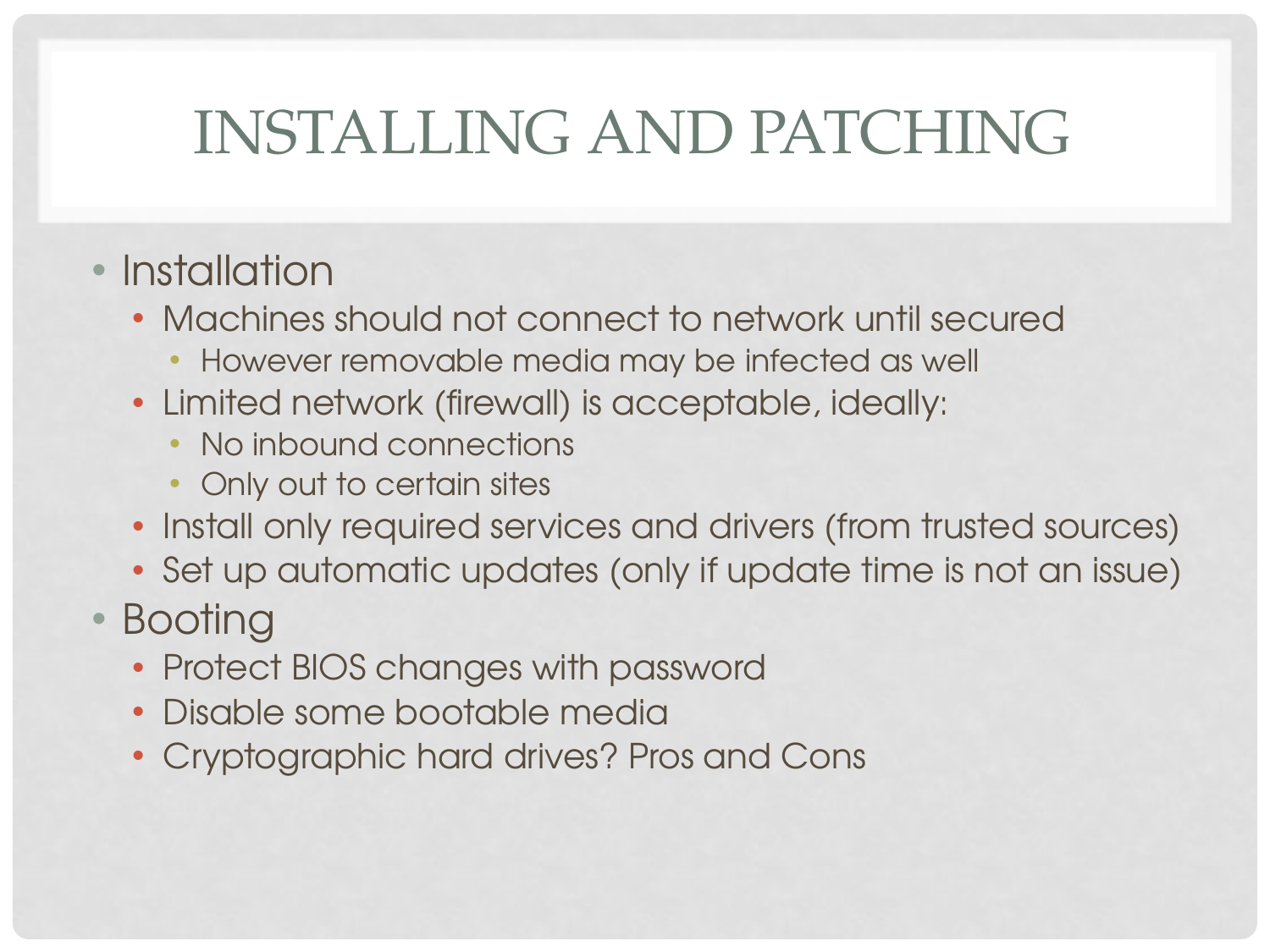

# Installing and Patching
Installation
Machines should not connect to network until secured
However removable media may be infected as well
Limited network (firewall) is acceptable, ideally:
No inbound connections
Only out to certain sites
Install only required services and drivers (from trusted sources)
Set up automatic updates (only if update time is not an issue)
Booting
Protect BIOS changes with password
Disable some bootable media
Cryptographic hard drives? Pros and Cons